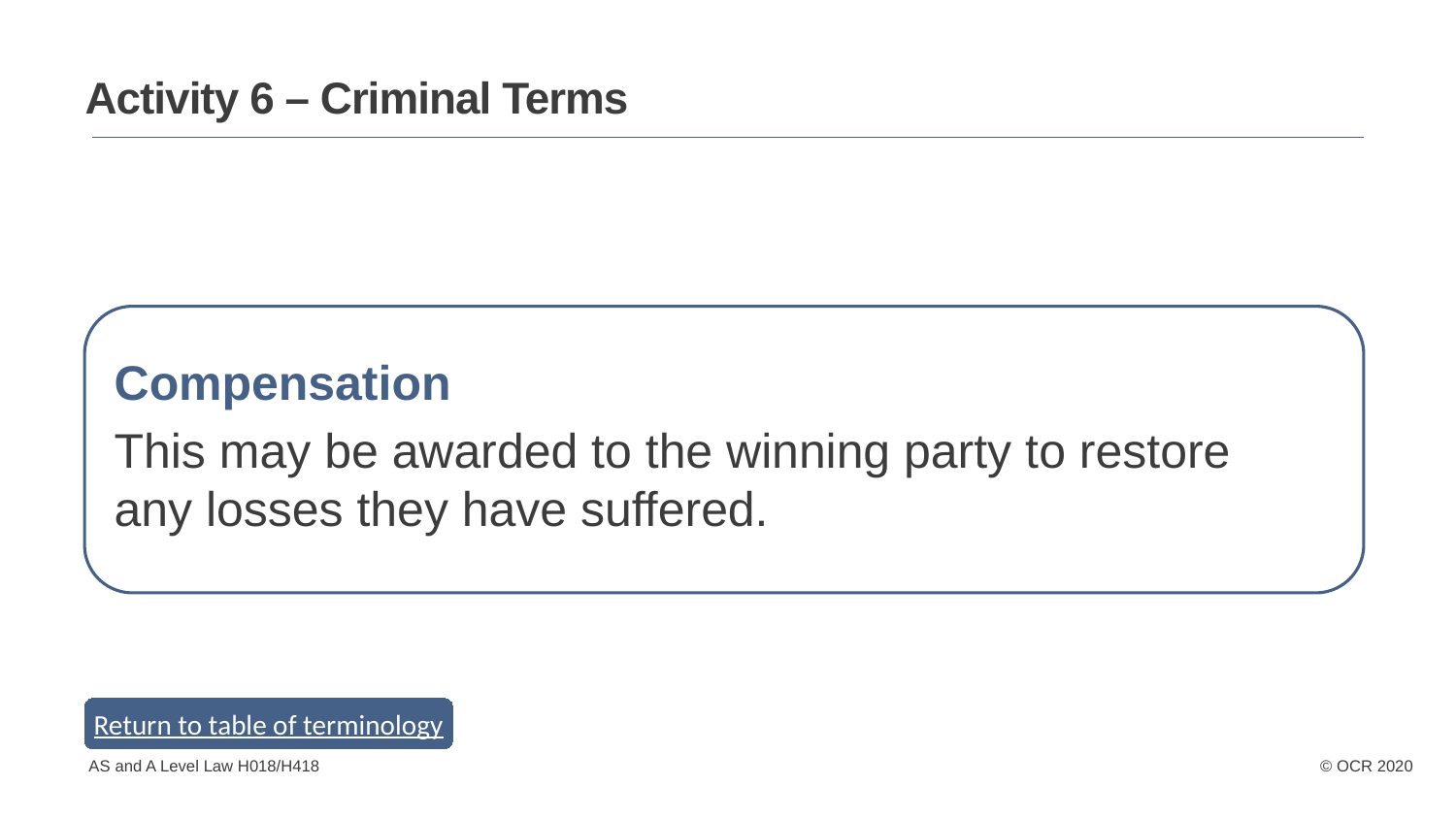

Activity 6 – Criminal Terms
Compensation
This may be awarded to the winning party to restore
any losses they have suffered.

Return to table of terminology